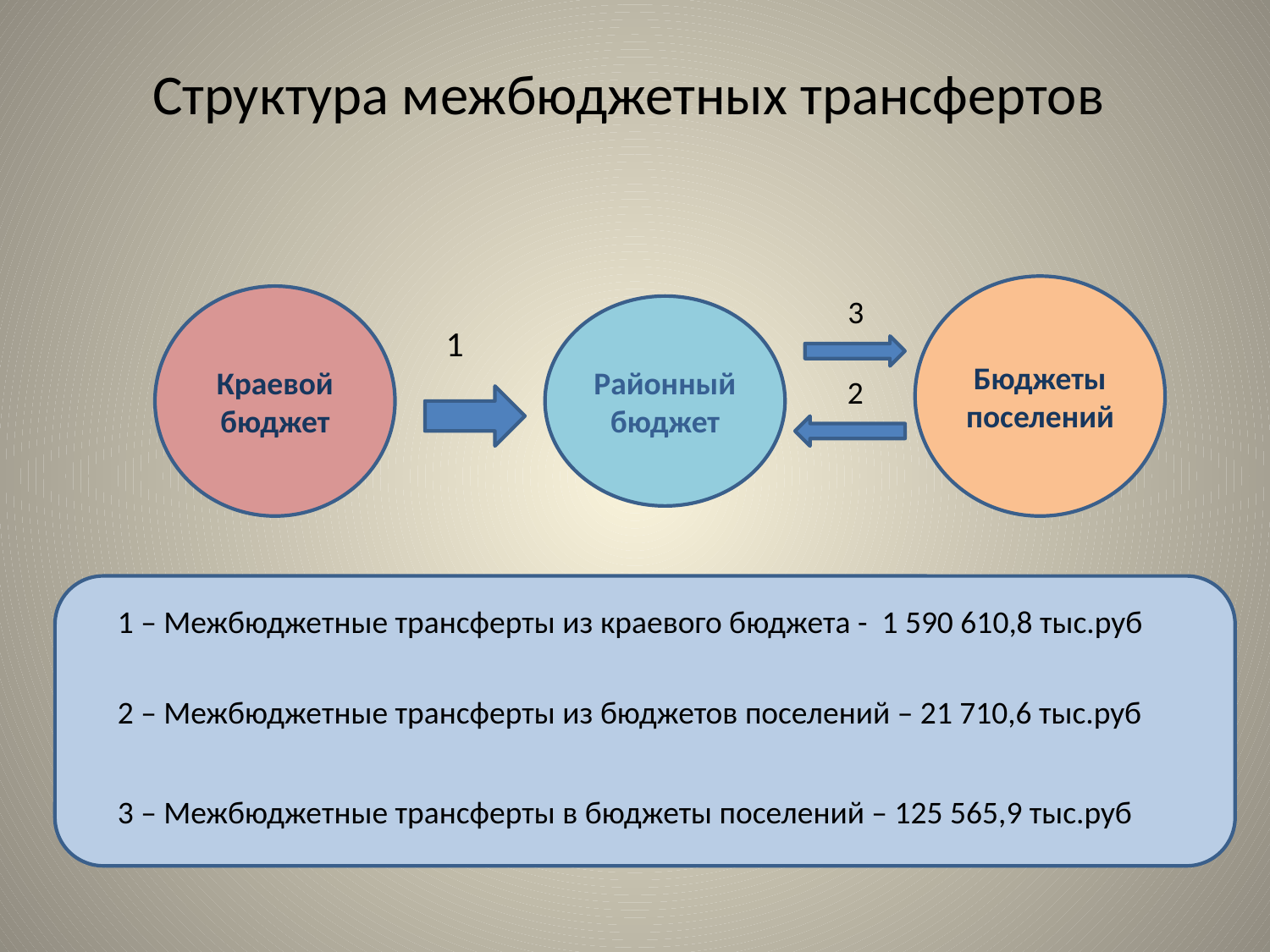

# Структура межбюджетных трансфертов

                             1

Бюджеты поселений
3
Краевой бюджет
Районный бюджет

2

1 – Межбюджетные трансферты из краевого бюджета -  1 590 610,8 тыс.руб
2 – Межбюджетные трансферты из бюджетов поселений – 21 710,6 тыс.руб
3 – Межбюджетные трансферты в бюджеты поселений – 125 565,9 тыс.руб